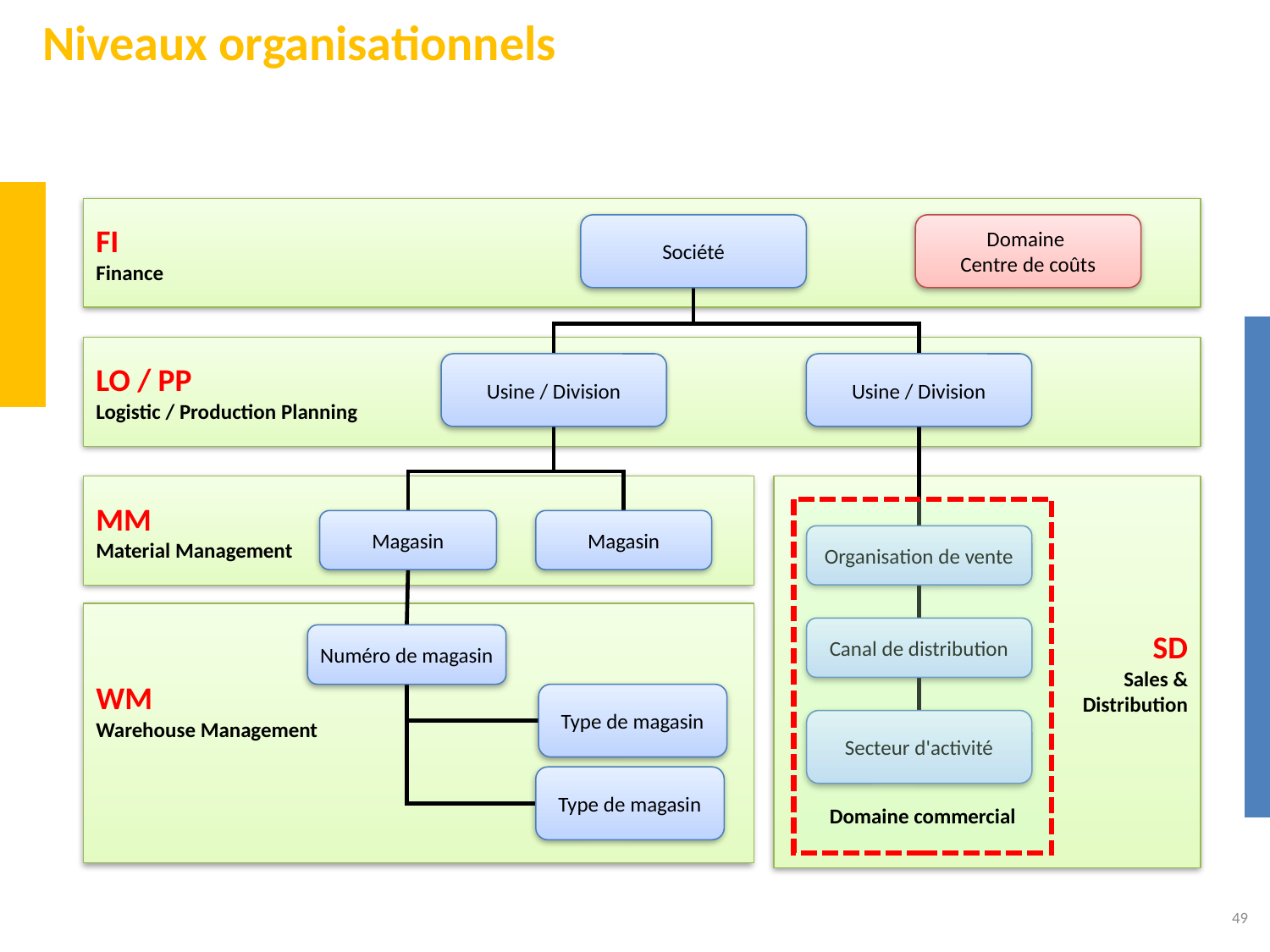

# Niveaux organisationnels
FI
Finance
Société
Domaine
Centre de coûts
LO / PP
Logistic / Production Planning
Usine / Division
Usine / Division
SD
Sales &
 Distribution
MM
Material Management

Domaine commercial
Magasin
Magasin
Organisation de vente
WM
Warehouse Management

Canal de distribution
Numéro de magasin
Type de magasin
Secteur d'activité
Type de magasin
49